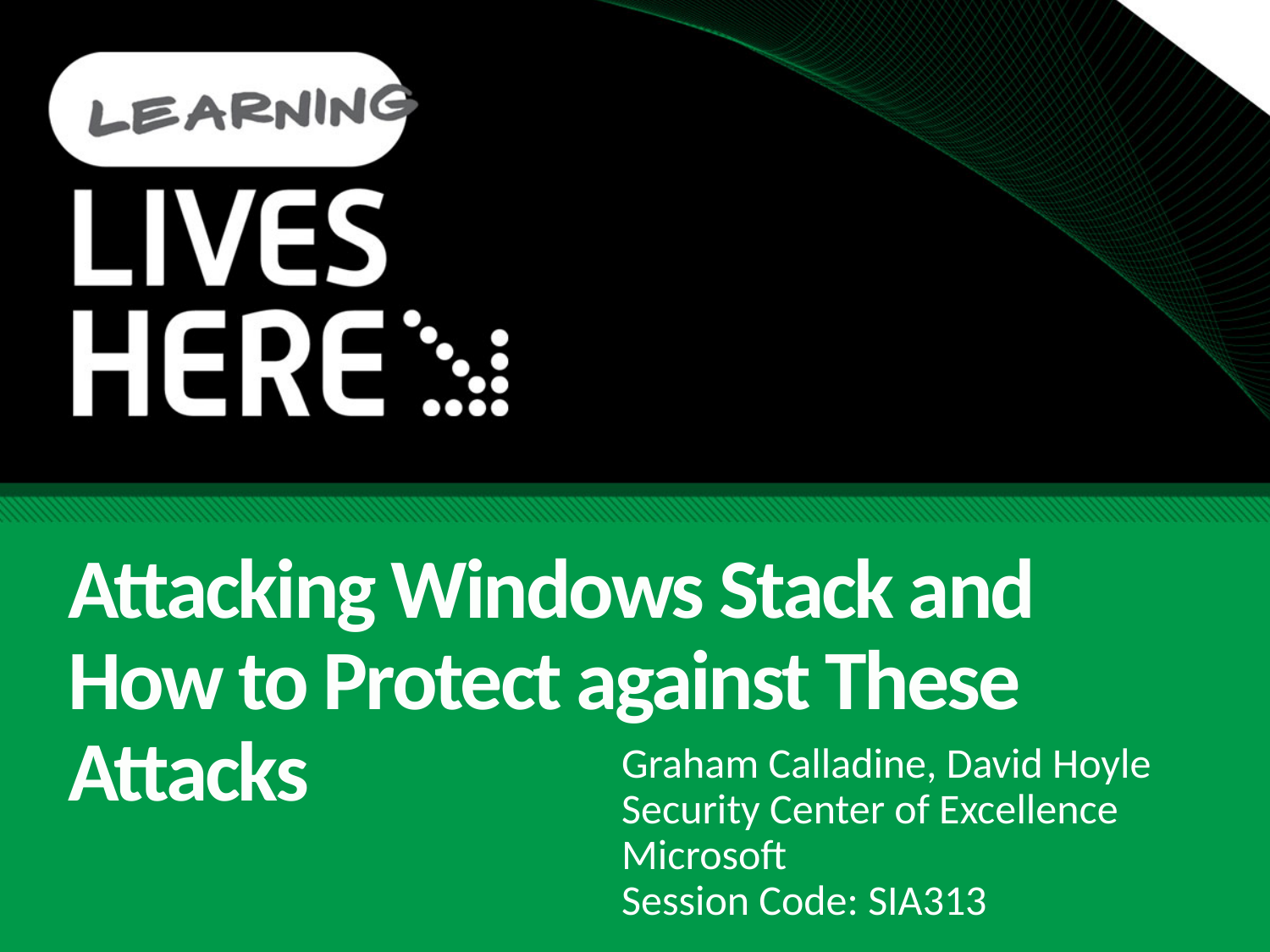

# Attacking Windows Stack and How to Protect against These Attacks
Graham Calladine, David Hoyle
Security Center of Excellence
Microsoft
Session Code: SIA313